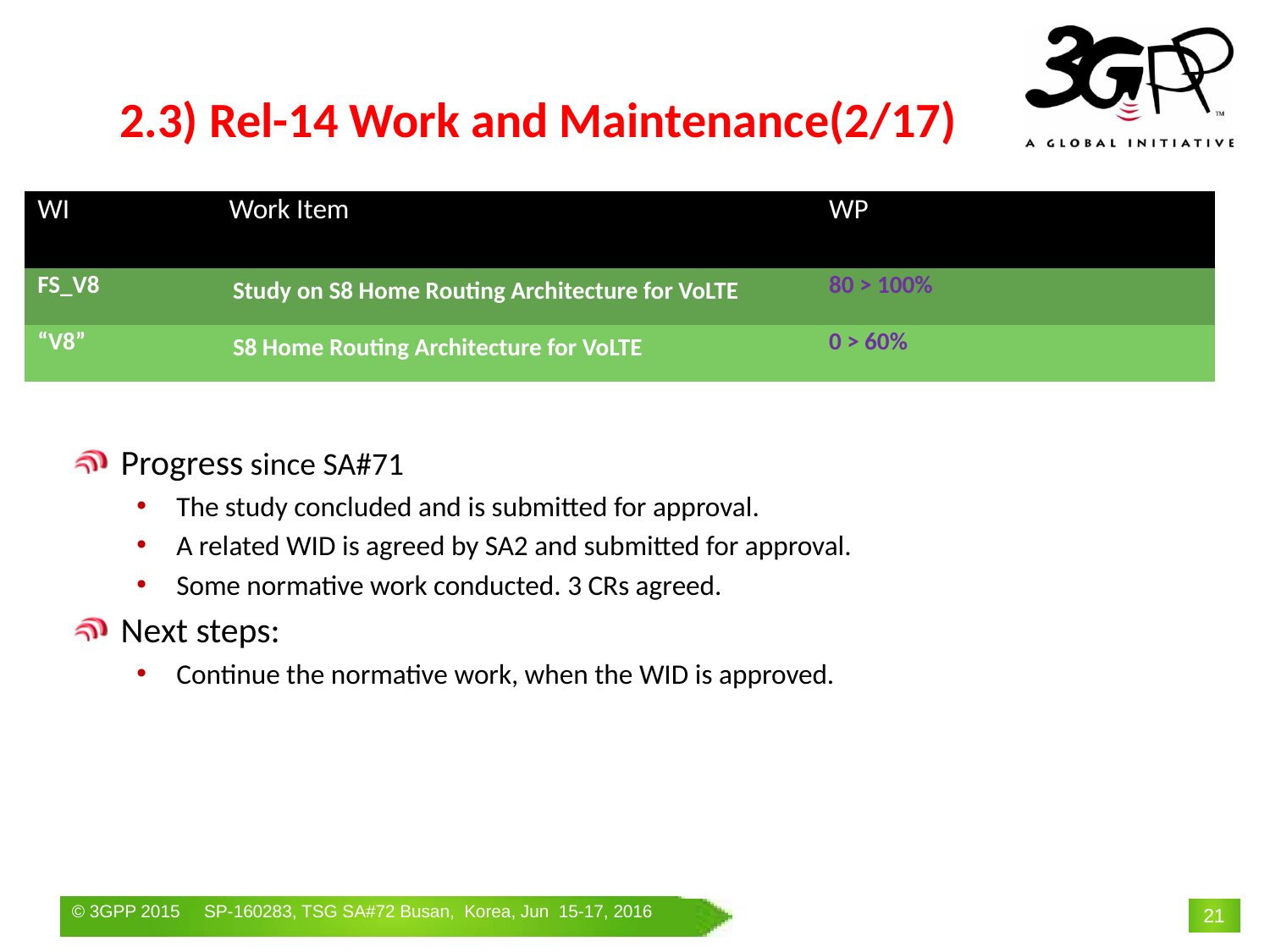

# 2.3) Rel-14 Work and Maintenance(2/17)
| WI | Work Item | WP |  |  |
| --- | --- | --- | --- | --- |
| FS\_V8 | Study on S8 Home Routing Architecture for VoLTE | 80 > 100% |  |  |
| “V8” | S8 Home Routing Architecture for VoLTE | 0 > 60% |  |  |
Progress since SA#71
The study concluded and is submitted for approval.
A related WID is agreed by SA2 and submitted for approval.
Some normative work conducted. 3 CRs agreed.
Next steps:
Continue the normative work, when the WID is approved.